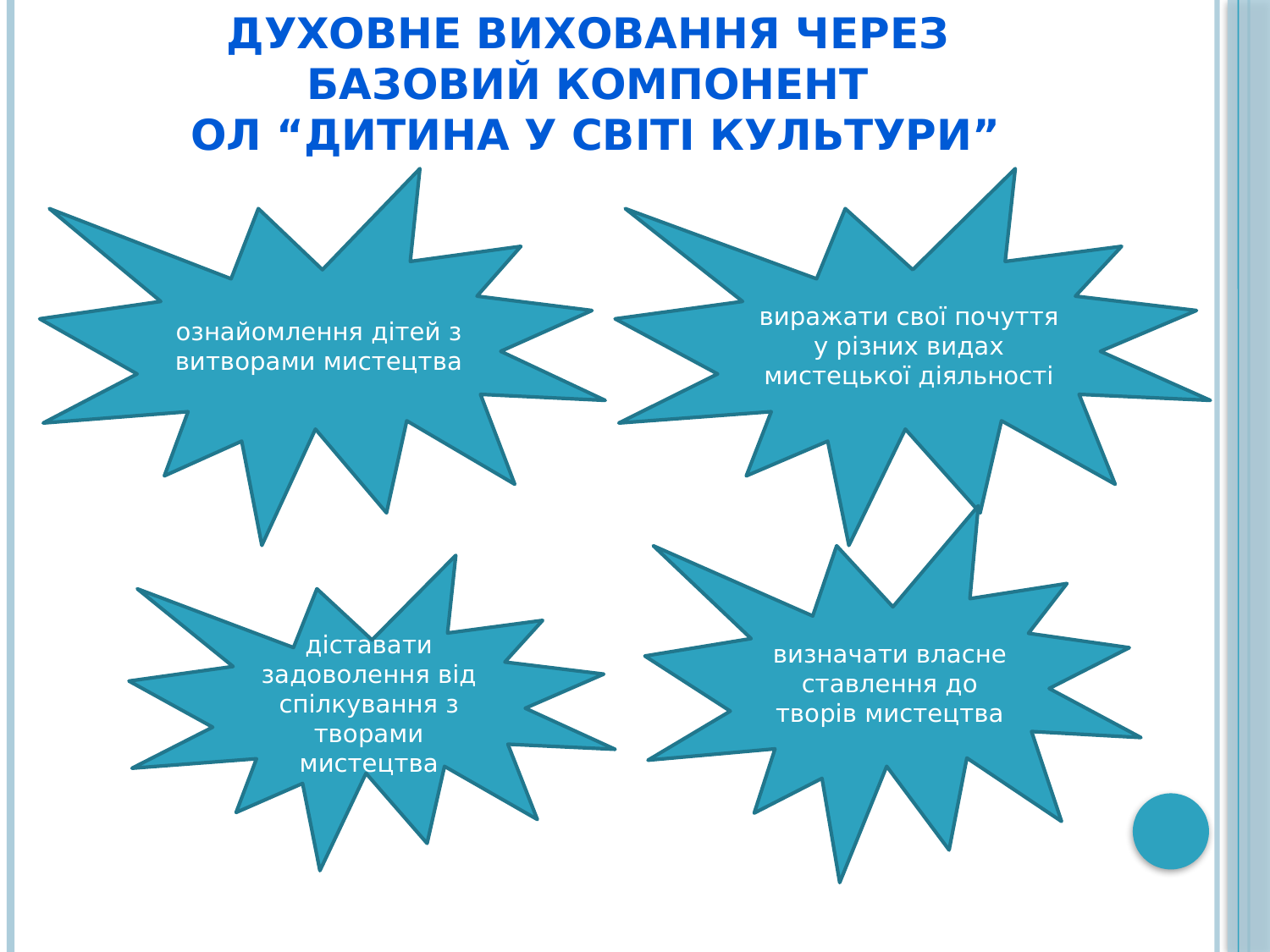

Духовне виховання через
Базовий компонент
ОЛ “Дитина у світі культури”

ознайомлення дітей з витворами мистецтва
виражати свої почуття у різних видах мистецької діяльності
визначати власне ставлення до творів мистецтва
діставати задоволення від спілкування з творами мистецтва